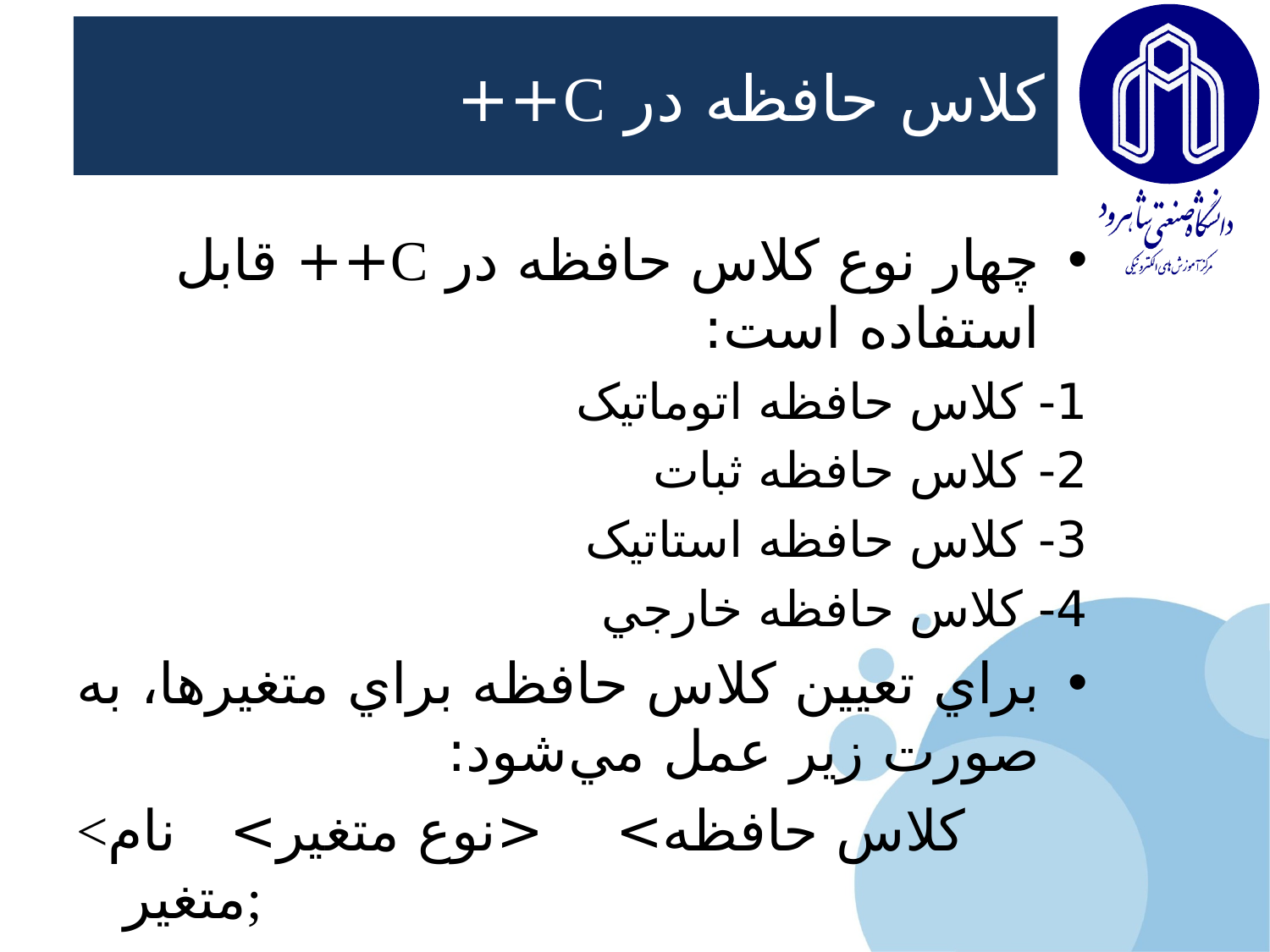

# کلاس حافظه در C++
چهار نوع کلاس حافظه در C++ قابل استفاده است:
1- کلاس حافظه اتوماتيک
2- کلاس حافظه ثبات
3- کلاس حافظه استاتيک
4- کلاس حافظه خارجي
براي تعيين کلاس حافظه براي متغيرها، به صورت زير عمل مي‌شود:
<کلاس حافظه>    <نوع متغير>   نام متغير;